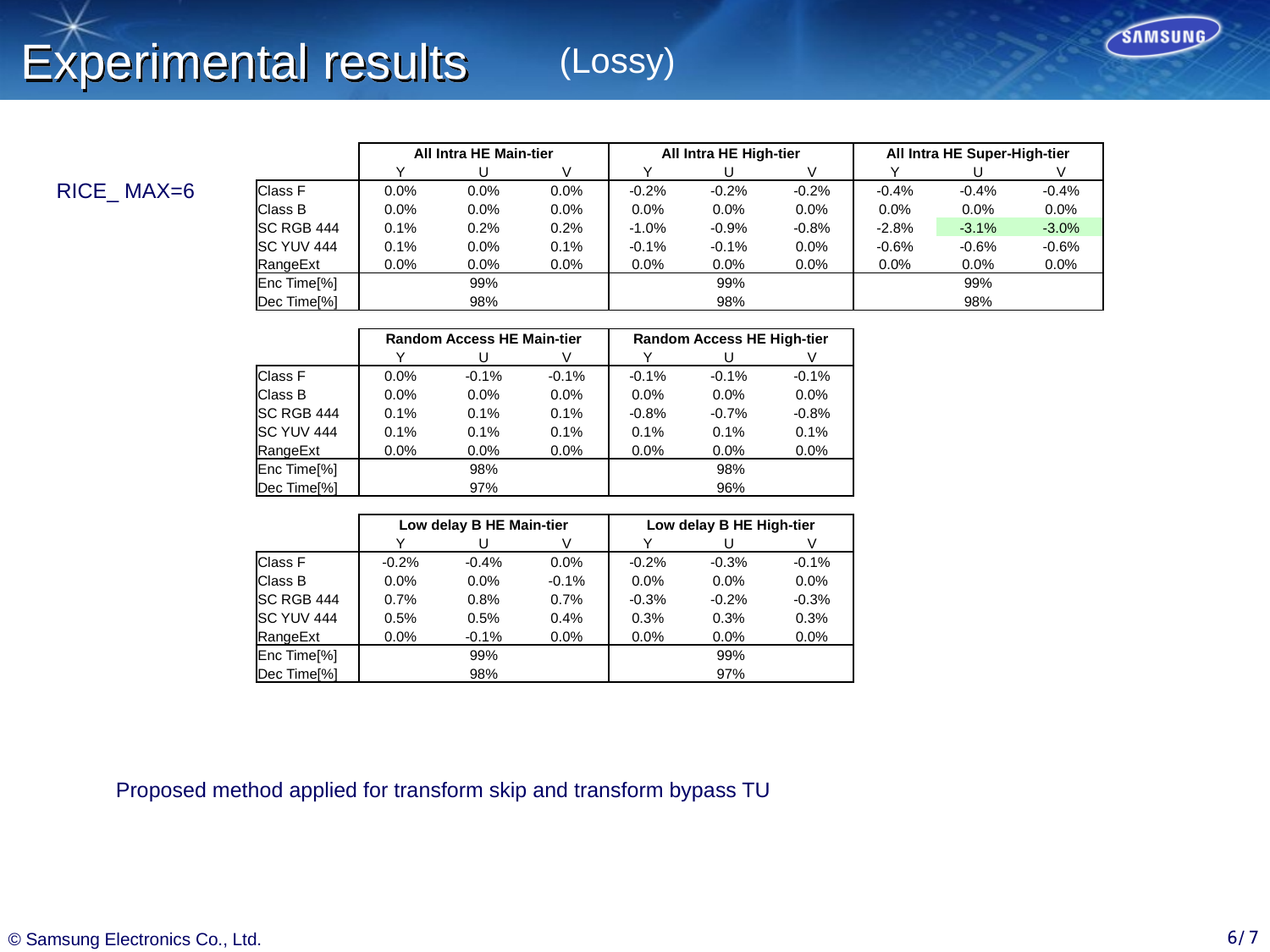

(Lossy)
# Experimental results
|  | All Intra HE Main-tier |  |  | All Intra HE High-tier |  |  | All Intra HE Super-High-tier |  |  |
| --- | --- | --- | --- | --- | --- | --- | --- | --- | --- |
|  | Y | U | V | Y | U | V | Y | U | V |
| Class F | 0.0% | 0.0% | 0.0% | -0.2% | -0.2% | -0.2% | -0.4% | -0.4% | -0.4% |
| Class B | 0.0% | 0.0% | 0.0% | 0.0% | 0.0% | 0.0% | 0.0% | 0.0% | 0.0% |
| SC RGB 444 | 0.1% | 0.2% | 0.2% | -1.0% | -0.9% | -0.8% | -2.8% | -3.1% | -3.0% |
| SC YUV 444 | 0.1% | 0.0% | 0.1% | -0.1% | -0.1% | 0.0% | -0.6% | -0.6% | -0.6% |
| RangeExt | 0.0% | 0.0% | 0.0% | 0.0% | 0.0% | 0.0% | 0.0% | 0.0% | 0.0% |
| Enc Time[%] | 99% |  |  | 99% |  |  | 99% |  |  |
| Dec Time[%] | 98% |  |  | 98% |  |  | 98% |  |  |
|  |  |  |  |  |  |  |  |  |  |
|  | Random Access HE Main-tier |  |  | Random Access HE High-tier |  |  |  |  |  |
|  | Y | U | V | Y | U | V |  |  |  |
| Class F | 0.0% | -0.1% | -0.1% | -0.1% | -0.1% | -0.1% |  |  |  |
| Class B | 0.0% | 0.0% | 0.0% | 0.0% | 0.0% | 0.0% |  |  |  |
| SC RGB 444 | 0.1% | 0.1% | 0.1% | -0.8% | -0.7% | -0.8% |  |  |  |
| SC YUV 444 | 0.1% | 0.1% | 0.1% | 0.1% | 0.1% | 0.1% |  |  |  |
| RangeExt | 0.0% | 0.0% | 0.0% | 0.0% | 0.0% | 0.0% |  |  |  |
| Enc Time[%] | 98% |  |  | 98% |  |  |  |  |  |
| Dec Time[%] | 97% |  |  | 96% |  |  |  |  |  |
|  |  |  |  |  |  |  |  |  |  |
|  | Low delay B HE Main-tier |  |  | Low delay B HE High-tier |  |  |  |  |  |
|  | Y | U | V | Y | U | V |  |  |  |
| Class F | -0.2% | -0.4% | 0.0% | -0.2% | -0.3% | -0.1% |  |  |  |
| Class B | 0.0% | 0.0% | -0.1% | 0.0% | 0.0% | 0.0% |  |  |  |
| SC RGB 444 | 0.7% | 0.8% | 0.7% | -0.3% | -0.2% | -0.3% |  |  |  |
| SC YUV 444 | 0.5% | 0.5% | 0.4% | 0.3% | 0.3% | 0.3% |  |  |  |
| RangeExt | 0.0% | -0.1% | 0.0% | 0.0% | 0.0% | 0.0% |  |  |  |
| Enc Time[%] | 99% |  |  | 99% |  |  |  |  |  |
| Dec Time[%] | 98% |  |  | 97% |  |  |  |  |  |
RICE_ MAX=6
Proposed method applied for transform skip and transform bypass TU